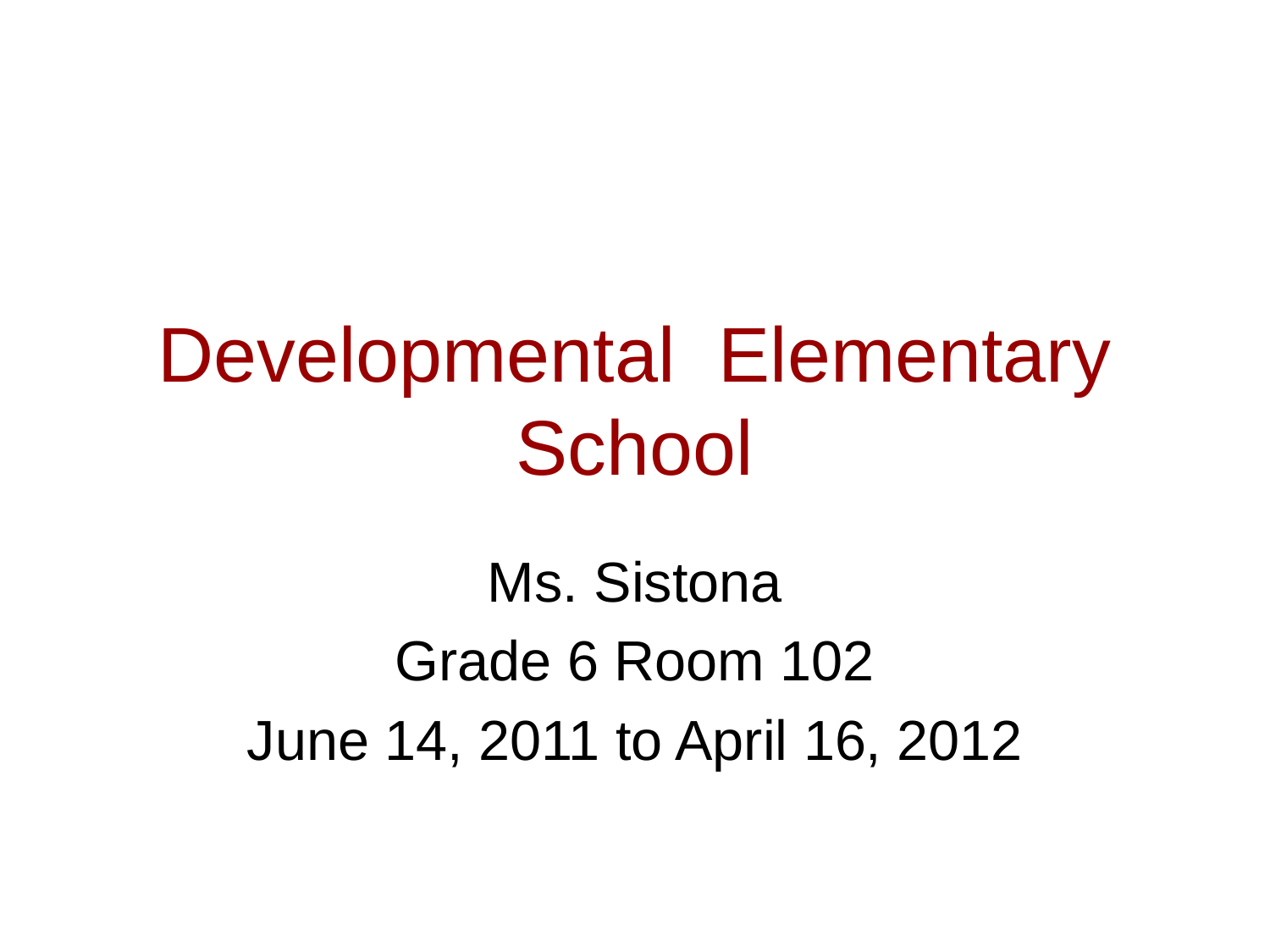

# Developmental  Elementary School
Ms. Sistona
Grade 6 Room 102
June 14, 2011 to April 16, 2012